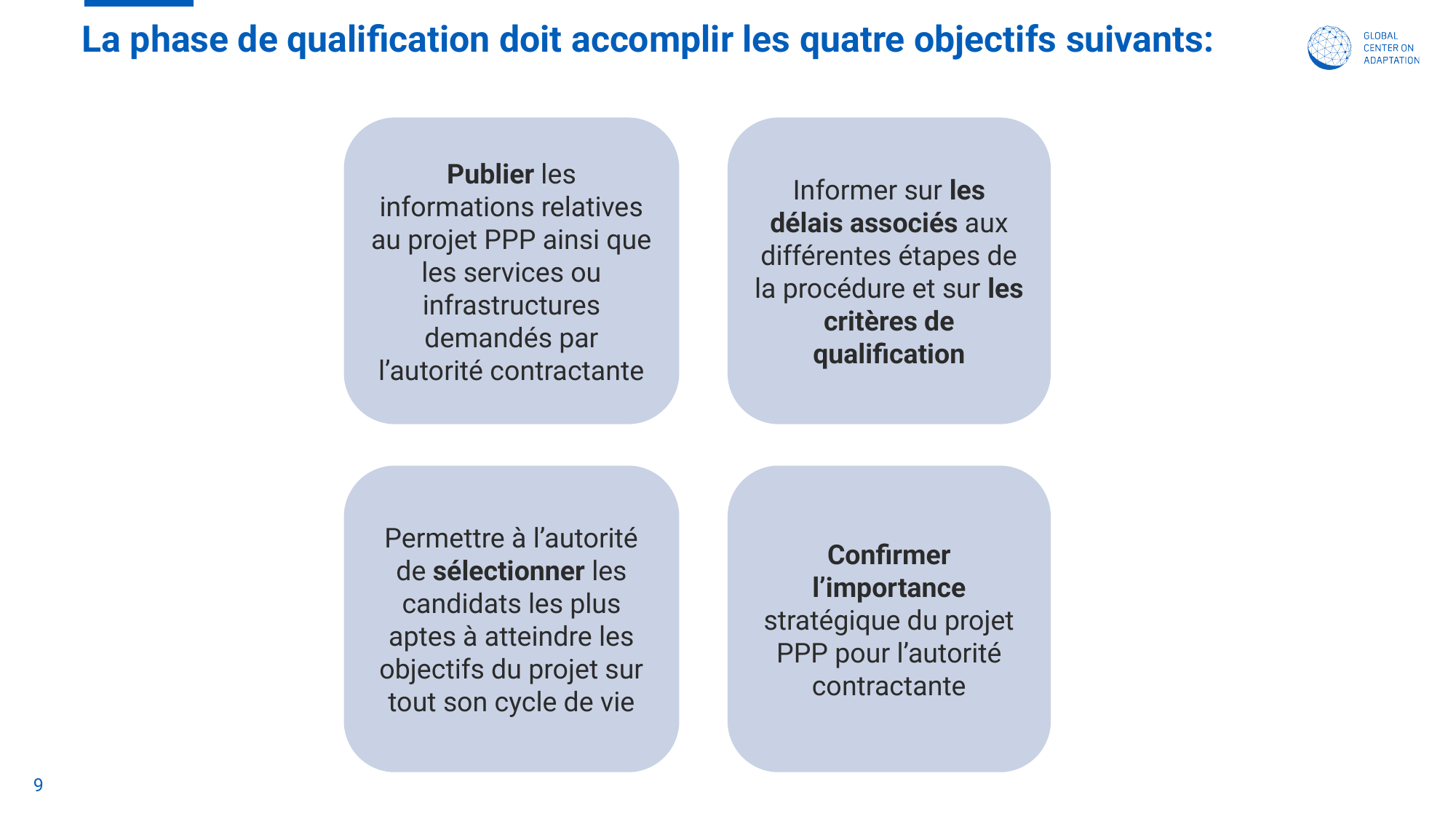

# La phase de qualification doit accomplir les quatre objectifs suivants:
Informer sur les délais associés aux différentes étapes de la procédure et sur les critères de qualification
Publier les informations relatives au projet PPP ainsi que les services ou infrastructures demandés par l’autorité contractante
Permettre à l’autorité de sélectionner les candidats les plus aptes à atteindre les objectifs du projet sur tout son cycle de vie
Confirmer l’importance stratégique du projet PPP pour l’autorité contractante